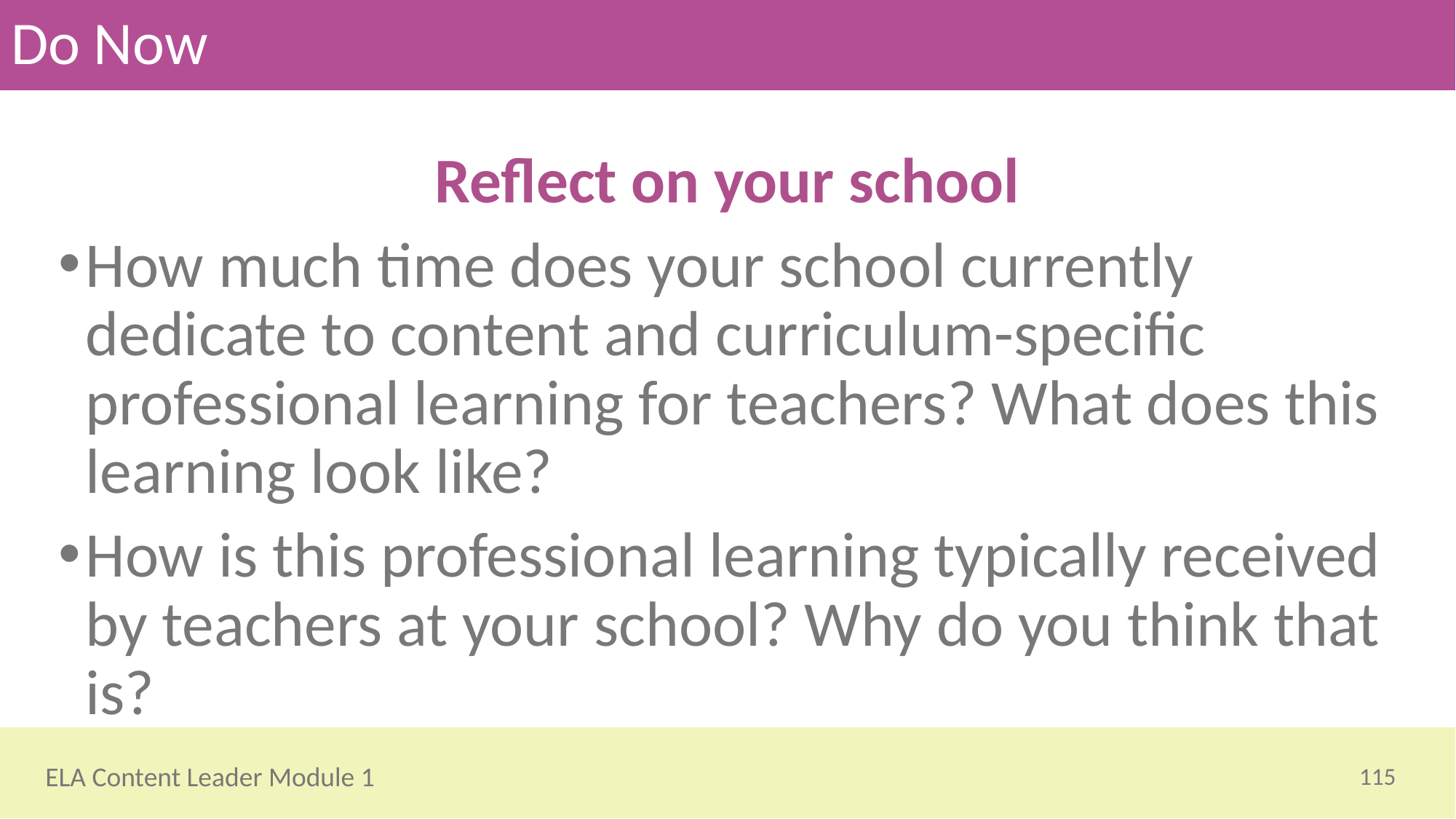

# Do Now
Reflect on your school
How much time does your school currently dedicate to content and curriculum-specific professional learning for teachers? What does this learning look like?
How is this professional learning typically received by teachers at your school? Why do you think that is?
115